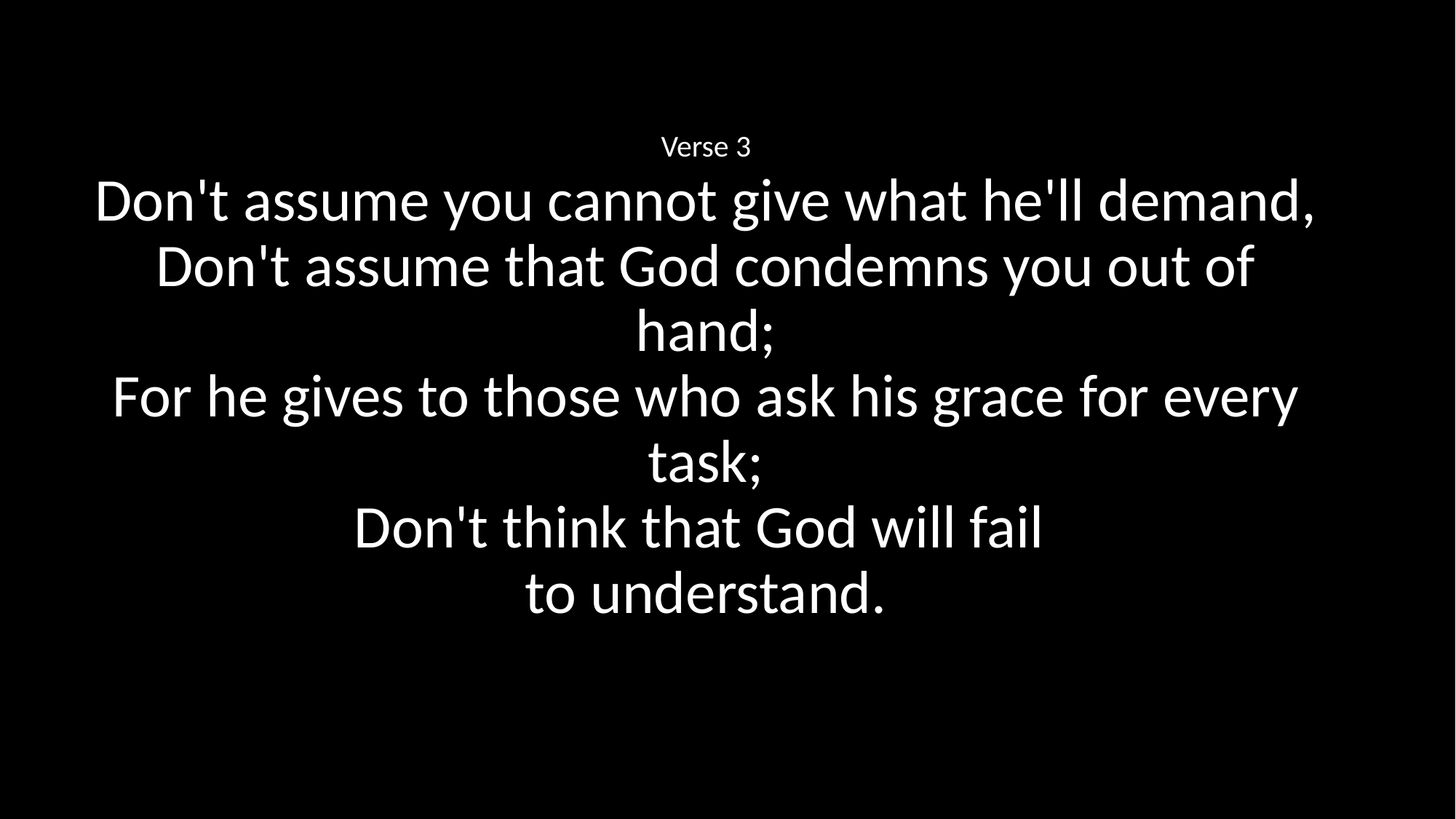

# 3
Verse 3
Don't assume you cannot give what he'll demand,
Don't assume that God condemns you out of hand;
For he gives to those who ask his grace for every task;
Don't think that God will fail
to understand.